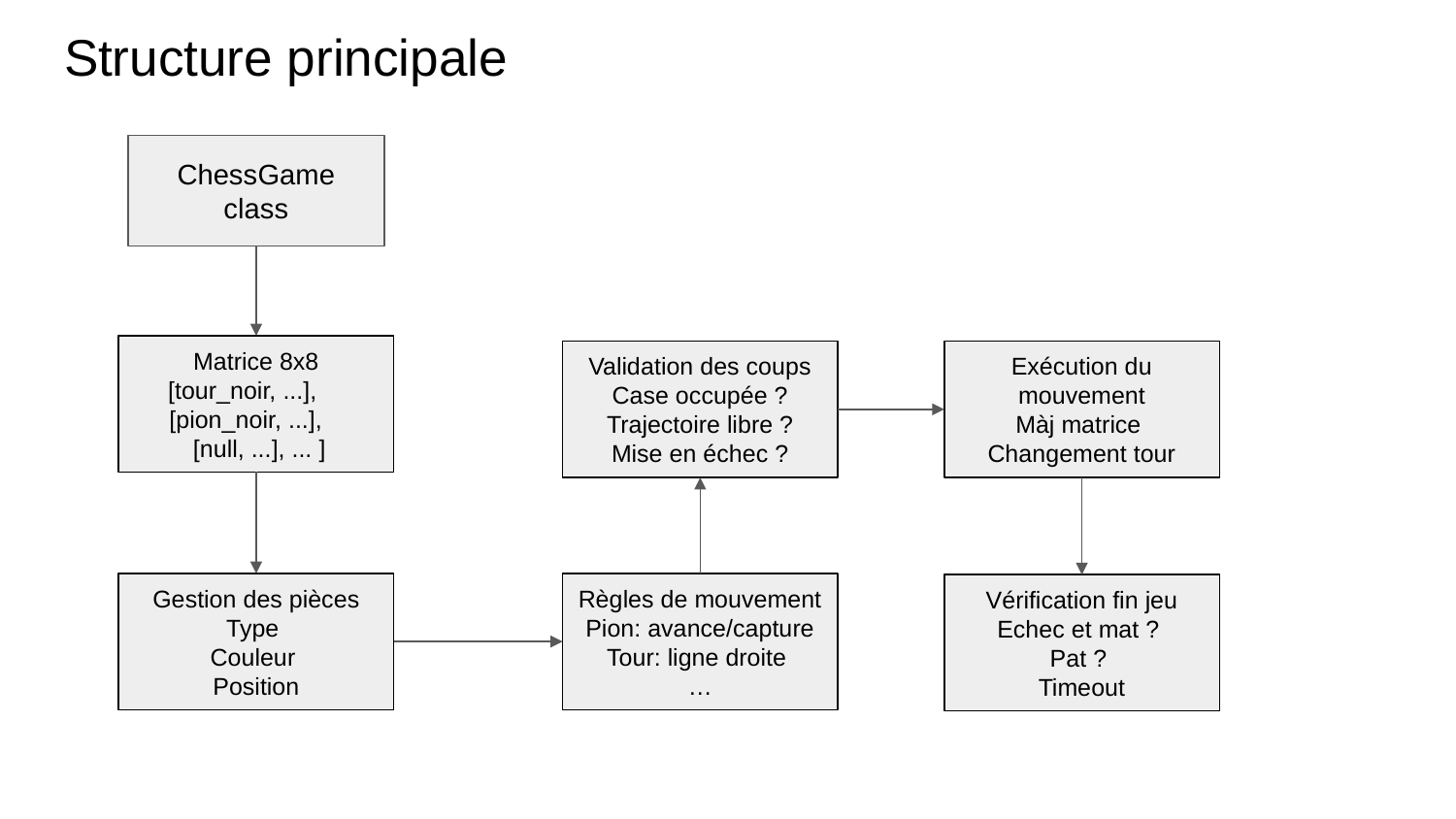

# Structure principale
ChessGame class
Matrice 8x8
[tour_noir, ...],     [pion_noir, ...],
 [null, ...], ... ]
Validation des coups
Case occupée ?
Trajectoire libre ?
Mise en échec ?
Exécution du mouvement
Màj matrice
Changement tour
Gestion des pièces
Type
Couleur
Position
Règles de mouvement
Pion: avance/capture
Tour: ligne droite
…
Vérification fin jeu
Echec et mat ?
Pat ?
Timeout